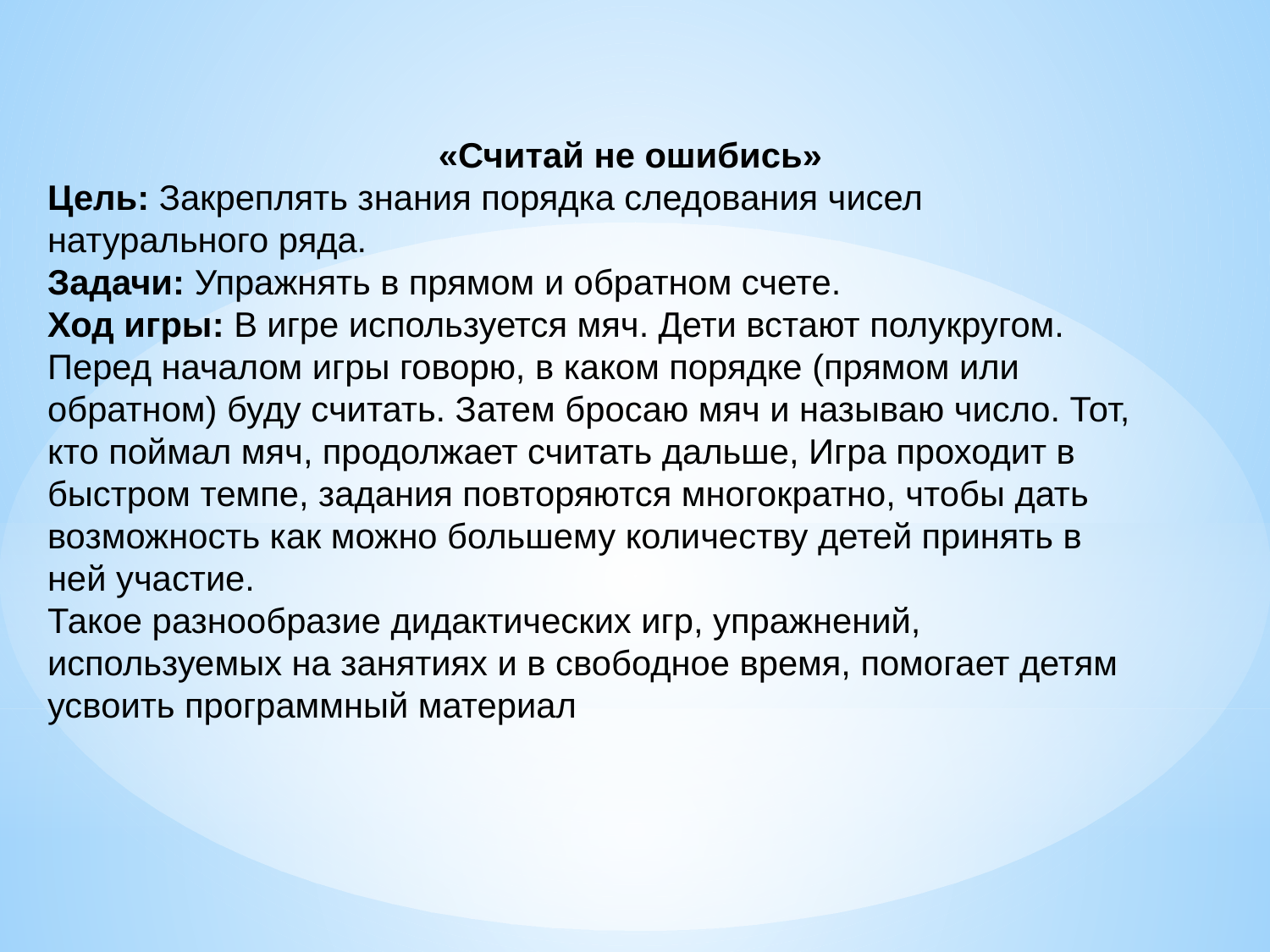

«Считай не ошибись»
Цель: Закреплять знания порядка следования чисел натурального ряда.
Задачи: Упражнять в прямом и обратном счете.
Ход игры: В игре используется мяч. Дети встают полукругом. Перед началом игры говорю, в каком порядке (прямом или обратном) буду считать. Затем бросаю мяч и называю число. Тот, кто поймал мяч, продолжает считать дальше, Игра проходит в быстром темпе, задания повторяются многократно, чтобы дать возможность как можно большему количеству детей принять в ней участие.
Такое разнообразие дидактических игр, упражнений, используемых на занятиях и в свободное время, помогает детям усвоить программный материал